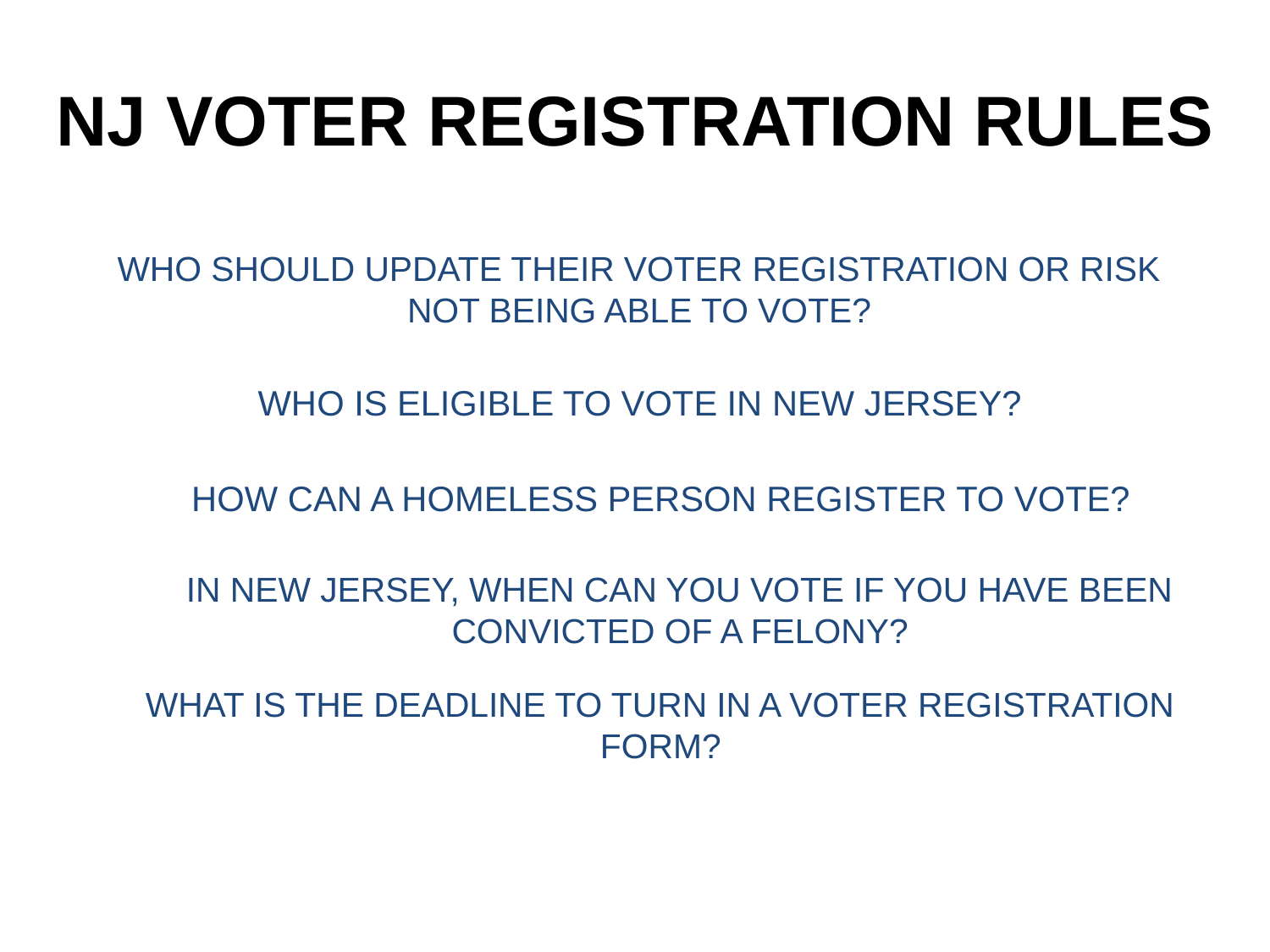

# NJ VOTER REGISTRATION RULES
WHO SHOULD UPDATE THEIR VOTER REGISTRATION OR RISK NOT BEING ABLE TO VOTE?
WHO IS ELIGIBLE TO VOTE IN NEW JERSEY?
HOW CAN A HOMELESS PERSON REGISTER TO VOTE?
IN NEW JERSEY, WHEN CAN YOU VOTE IF YOU HAVE BEEN CONVICTED OF A FELONY?
WHAT IS THE DEADLINE TO TURN IN A VOTER REGISTRATION FORM?